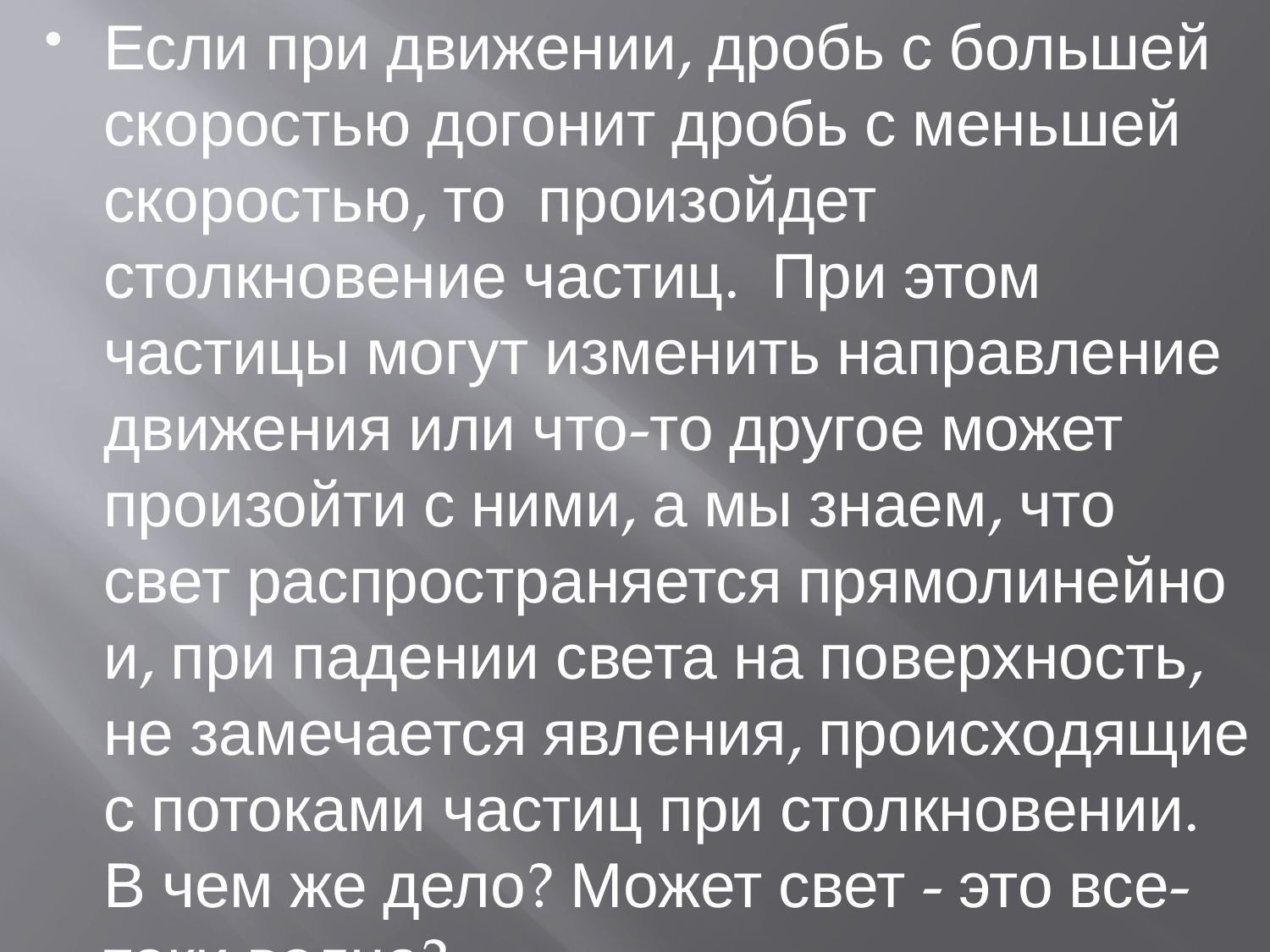

Если при движении, дробь с большей скоростью догонит дробь с меньшей скоростью, то  произойдет столкновение частиц.  При этом частицы могут изменить направление движения или что-то другое может произойти с ними, а мы знаем, что свет распространяется прямолинейно и, при падении света на поверхность, не замечается явления, происходящие с потоками частиц при столкновении.  В чем же дело? Может свет - это все-таки волна?
#